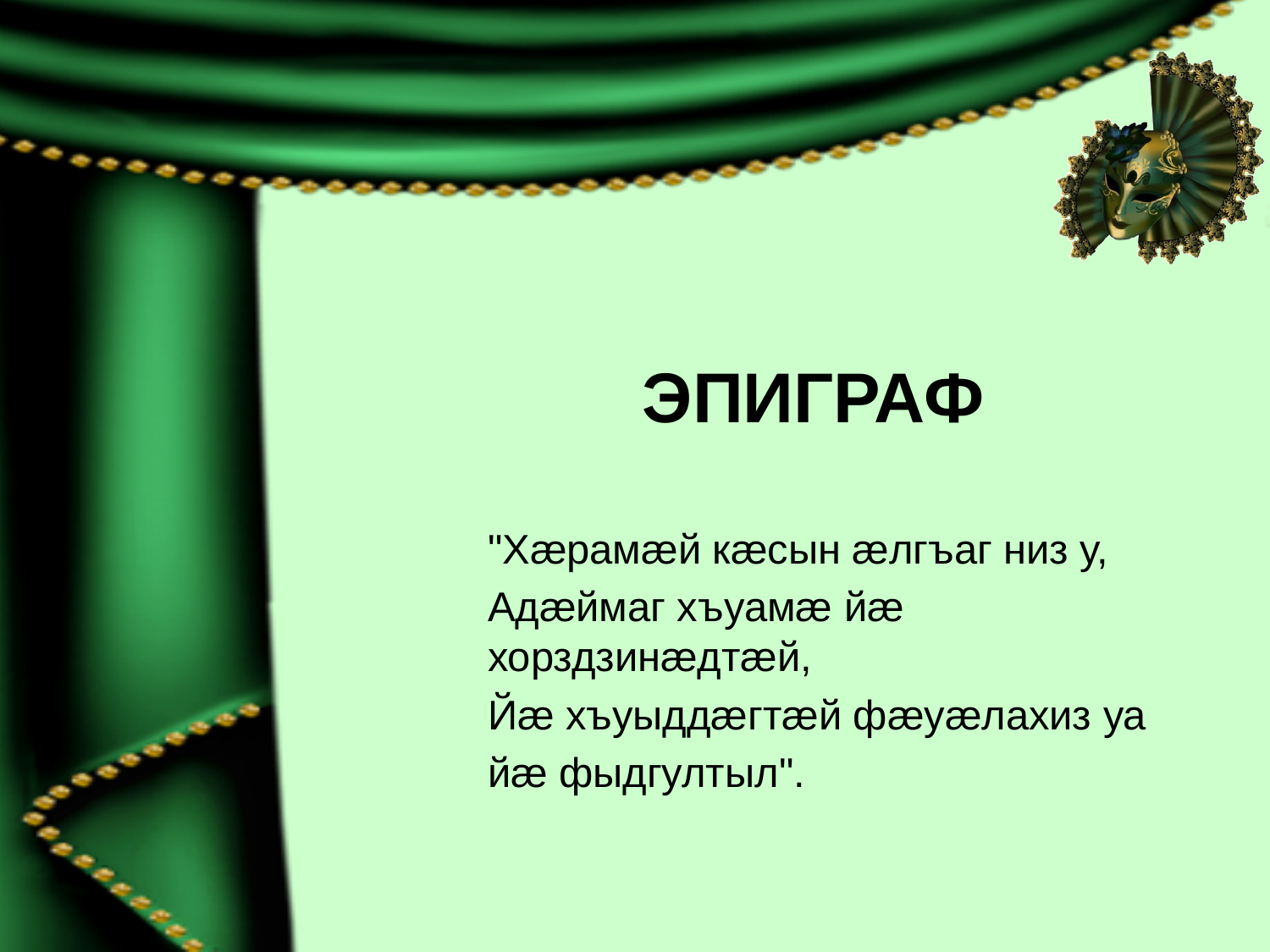

# Эпиграф
"Хæрамæй кæсын æлгъаг низ у,
Адæймаг хъуамæ йæ хорздзинæдтæй,
Йæ хъуыддæгтæй фæуæлахиз уа
йæ фыдгултыл".